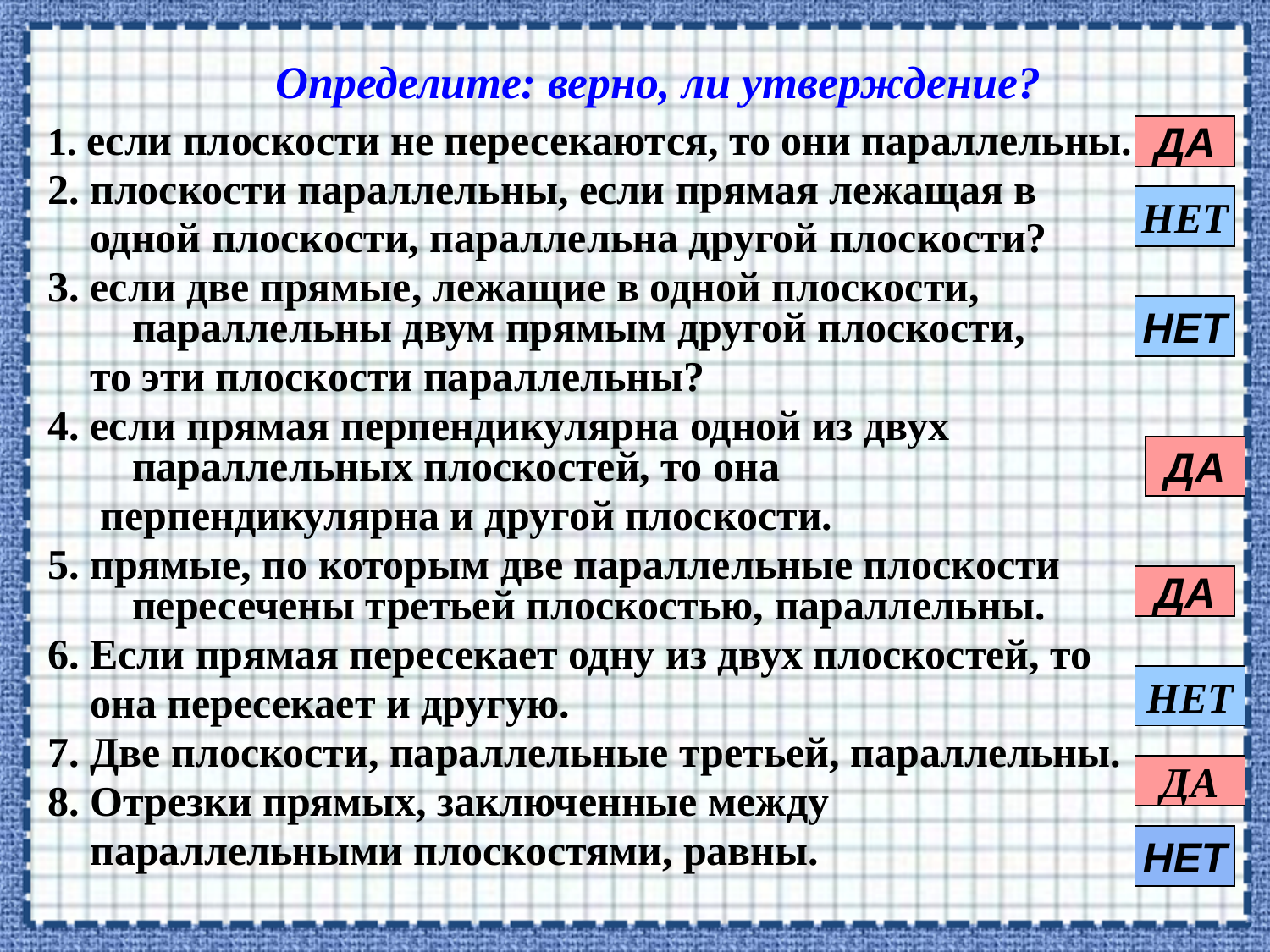

# Определите: верно, ли утверждение?

1. если плоскости не пересекаются, то они параллельны.
2. плоскости параллельны, если прямая лежащая в
    одной плоскости, параллельна другой плоскости?
3. если две прямые, лежащие в одной плоскости, параллельны двум прямым другой плоскости,
    то эти плоскости параллельны?
4. если прямая перпендикулярна одной из двух параллельных плоскостей, то она
     перпендикулярна и другой плоскости.
5. прямые, по которым две параллельные плоскости пересечены третьей плоскостью, параллельны.
6. Если прямая пересекает одну из двух плоскостей, то
    она пересекает и другую.
7. Две плоскости, параллельные третьей, параллельны.
8. Отрезки прямых, заключенные между
    параллельными плоскостями, равны.
ДА
НЕТ
НЕТ
ДА
ДА
НЕТ
ДА
НЕТ